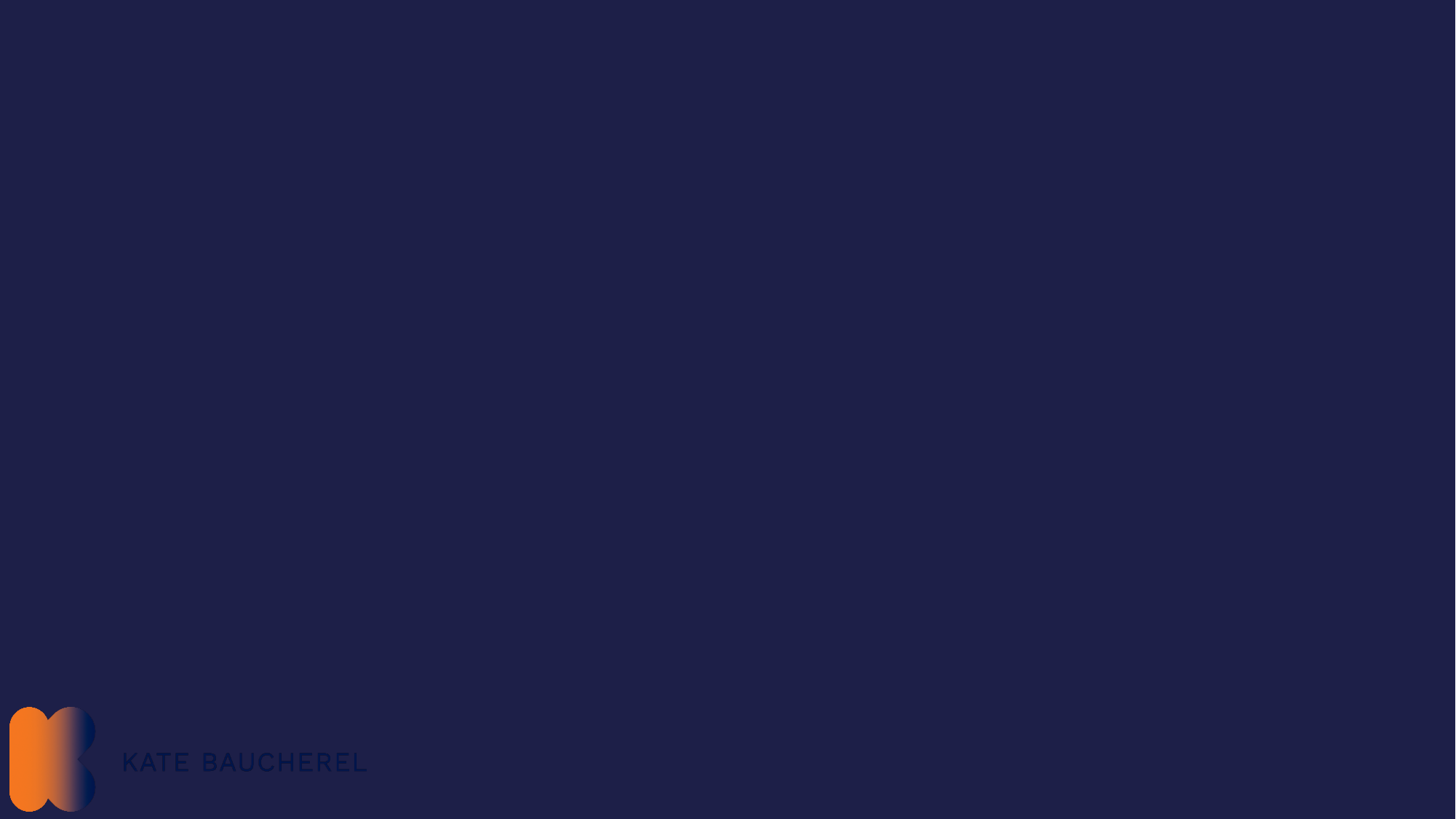

# Who uses crypto?
Venezuela – official and unofficial crypto
Bitcoin less volatile than the Bolivar – a store of value
Cross-border transactions and local retail payments
El Salvador – made Bitcoin an official currency for several years but it was not widely adopted
South East Asia – Bitcoin Cash became popular for day to day payments
Africa – USDC stablecoin growing in popularity, Coinbase partners with Yellow Card for fiat off ramps
Governments perceive a risk to stability and control